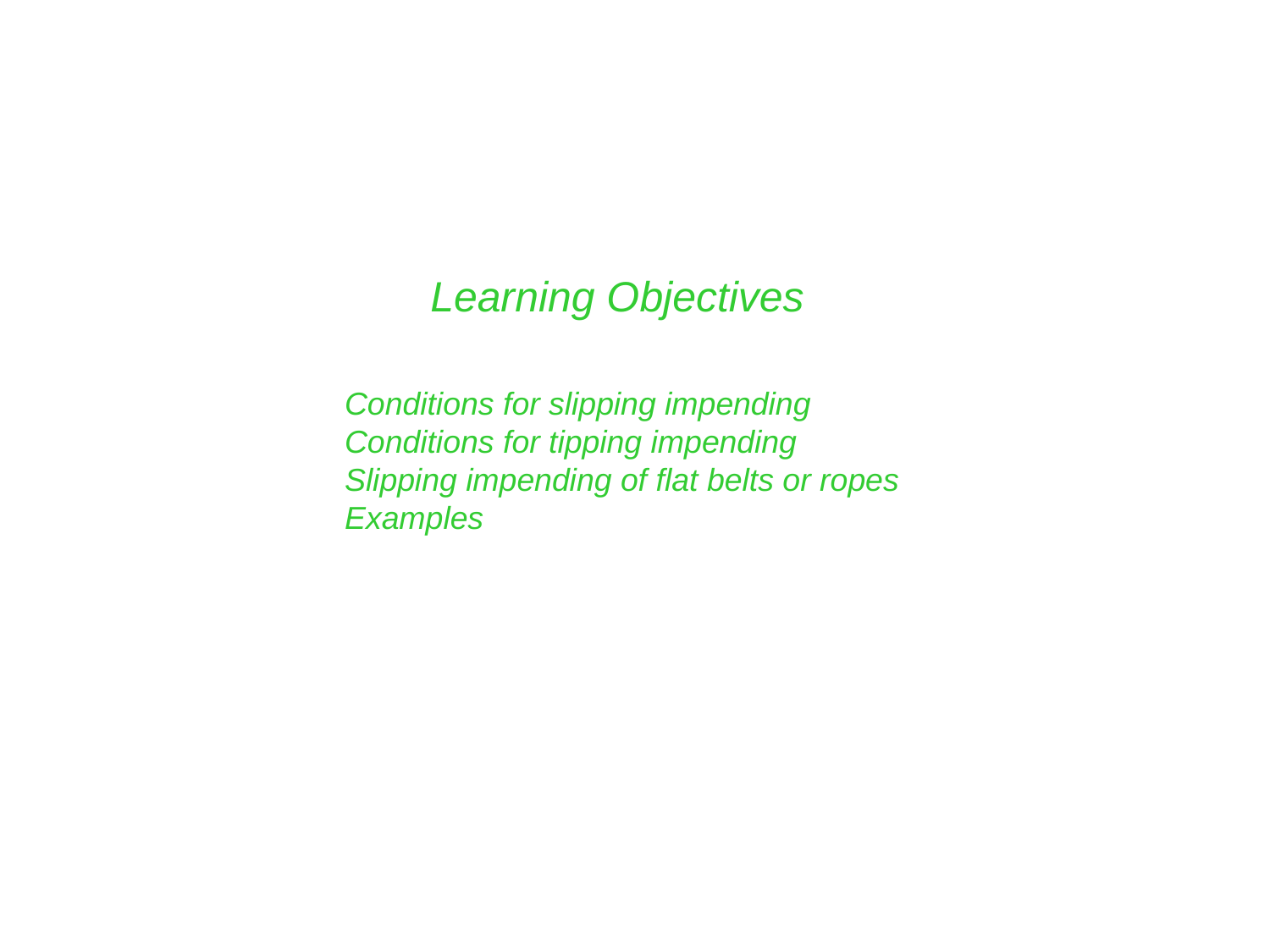

Learning Objectives
Conditions for slipping impending
Conditions for tipping impending
Slipping impending of flat belts or ropes
Examples